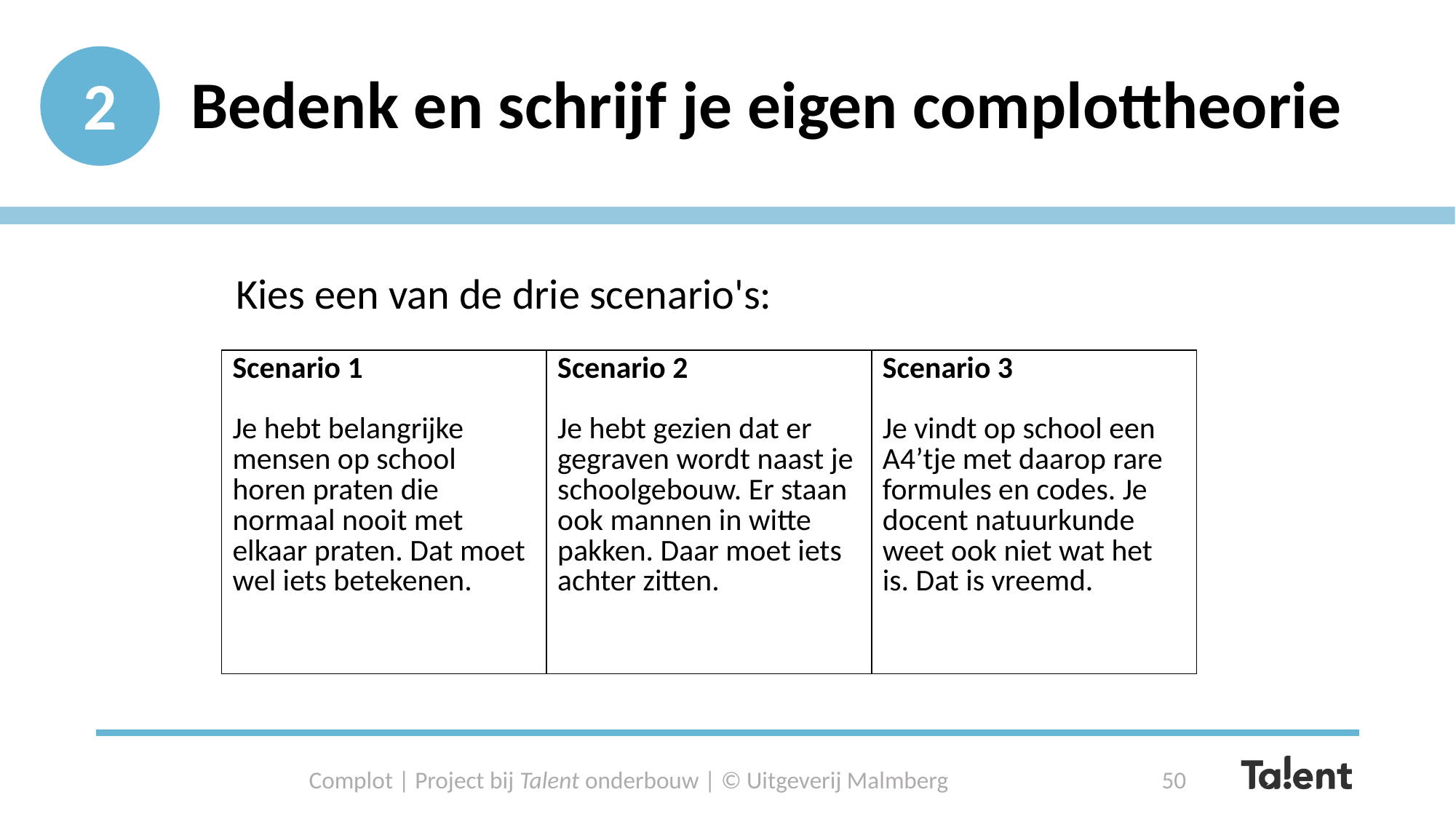

# Bedenk en schrijf je eigen complottheorie
2

Kies een van de drie scenario's:

| Scenario 1 Je hebt belangrijke mensen op school horen praten die normaal nooit met elkaar praten. Dat moet wel iets betekenen. | Scenario 2 Je hebt gezien dat er gegraven wordt naast je schoolgebouw. Er staan ook mannen in witte pakken. Daar moet iets achter zitten. | Scenario 3 Je vindt op school een A4’tje met daarop rare formules en codes. Je docent natuurkunde weet ook niet wat het is. Dat is vreemd. |
| --- | --- | --- |
Complot | Project bij Talent onderbouw | © Uitgeverij Malmberg
50